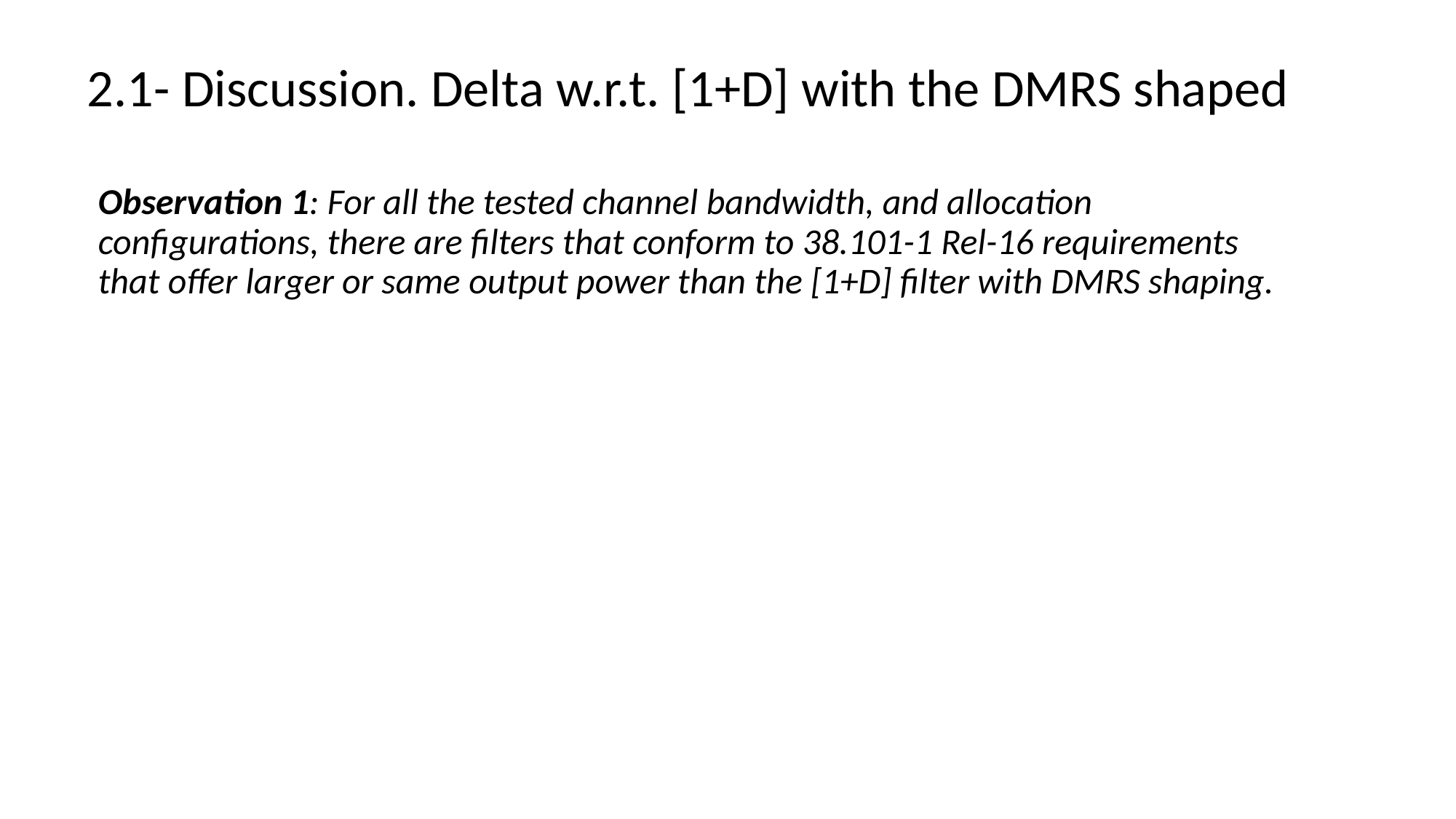

# 2.1- Discussion. Delta w.r.t. [1+D] with the DMRS shaped
Observation 1: For all the tested channel bandwidth, and allocation configurations, there are filters that conform to 38.101-1 Rel-16 requirements that offer larger or same output power than the [1+D] filter with DMRS shaping.